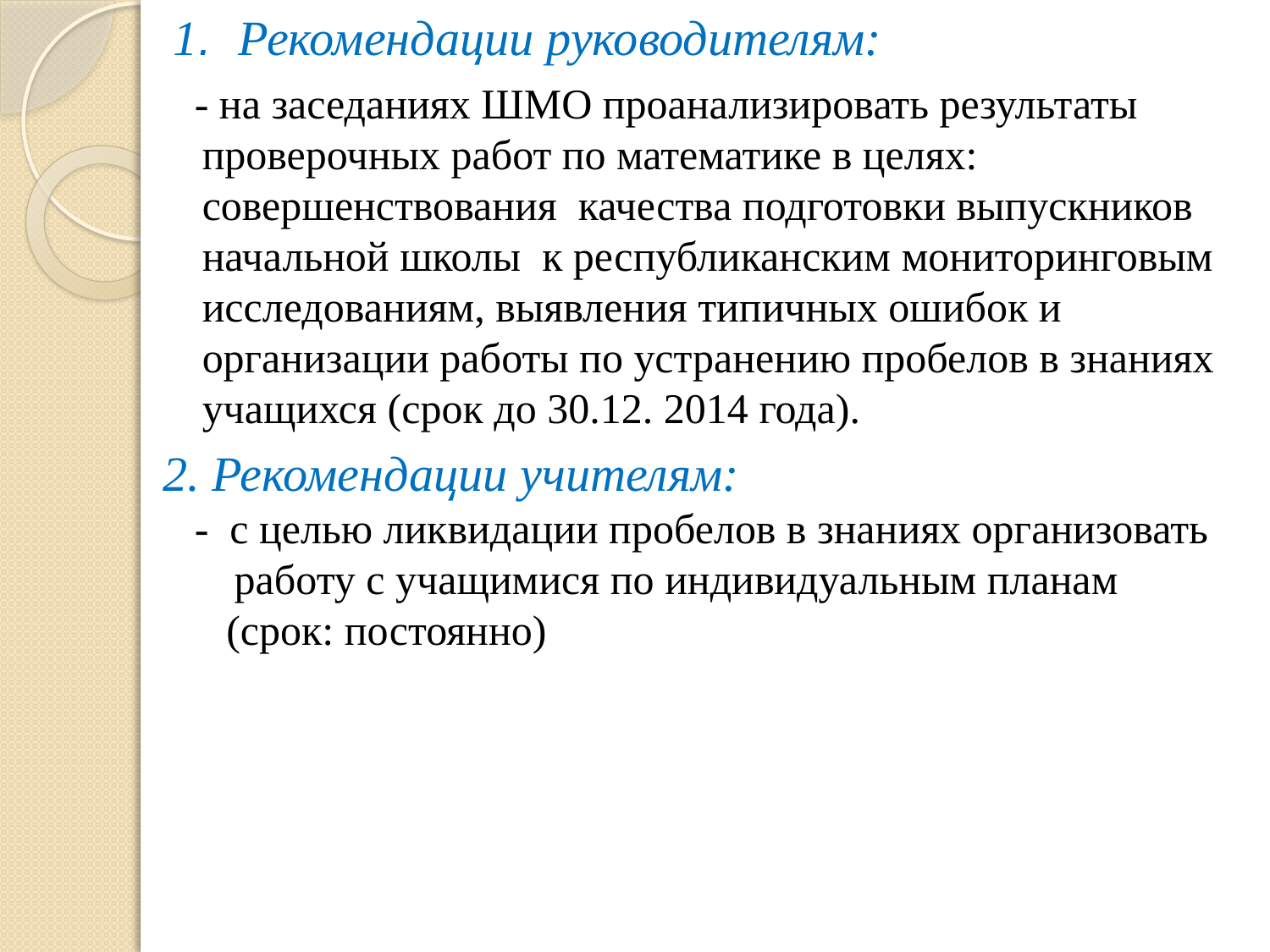

1.  Рекомендации руководителям:
   - на заседаниях ШМО проанализировать результаты проверочных работ по математике в целях: совершенствования  качества подготовки выпускников начальной школы  к республиканским мониторинговым исследованиям, выявления типичных ошибок и организации работы по устранению пробелов в знаниях учащихся (срок до 30.12. 2014 года).
2. Рекомендации учителям:
   -  с целью ликвидации пробелов в знаниях организовать работу с учащимися по индивидуальным планам
      (срок: постоянно)

#